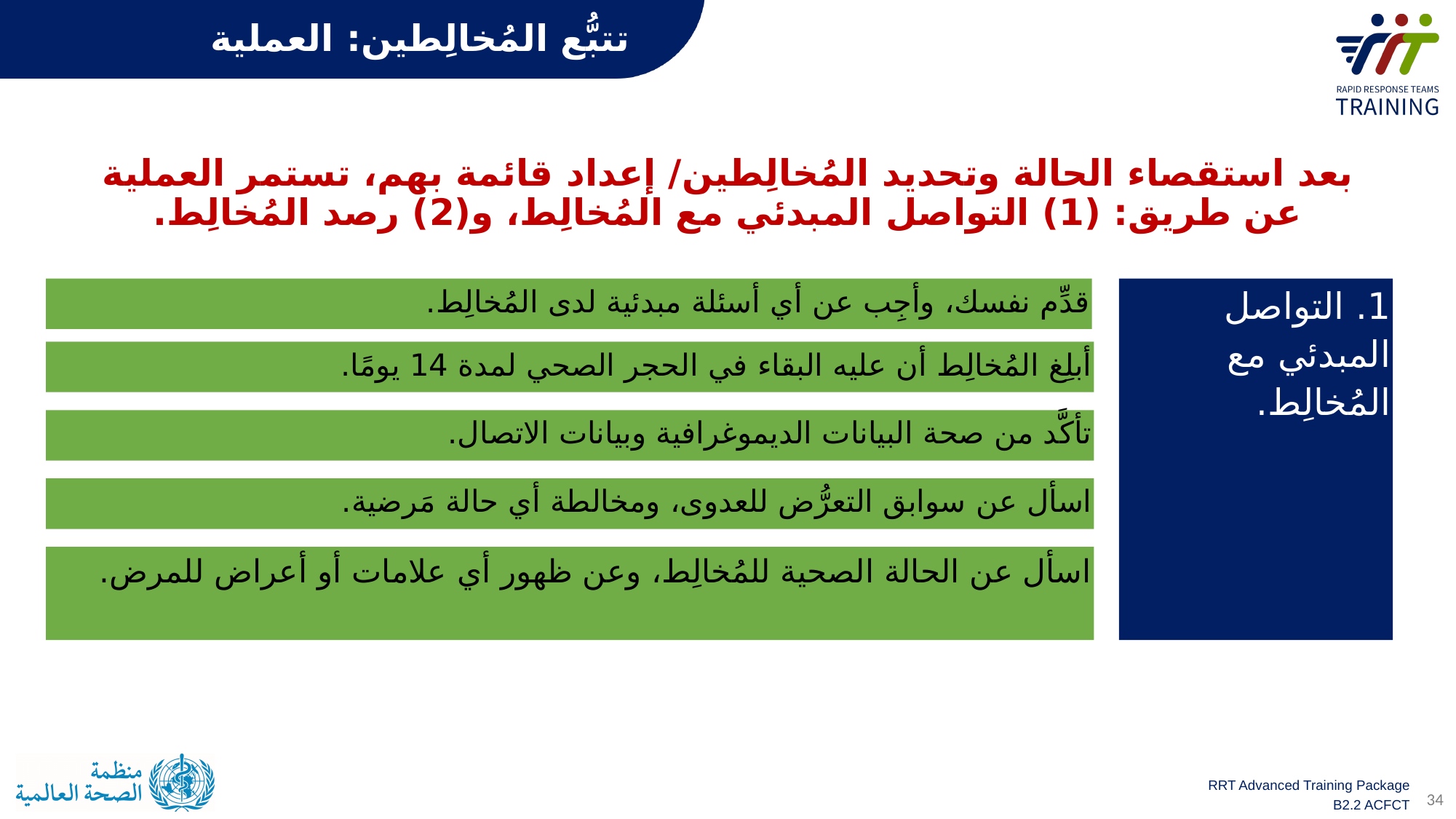

تتبُّع المُخالِطين: العملية
بعد استقصاء الحالة وتحديد المُخالِطين/ إعداد قائمة بهم، تستمر العملية عن طريق: (1) التواصل المبدئي مع المُخالِط، و(2) رصد المُخالِط.

قدِّم نفسك، وأجِب عن أي أسئلة مبدئية لدى المُخالِط.

1. التواصل المبدئي مع المُخالِط.

أبلِغ المُخالِط أن عليه البقاء في الحجر الصحي لمدة 14 يومًا.

تأكَّد من صحة البيانات الديموغرافية وبيانات الاتصال.

اسأل عن سوابق التعرُّض للعدوى، ومخالطة أي حالة مَرضية.

اسأل عن الحالة الصحية للمُخالِط، وعن ظهور أي علامات أو أعراض للمرض.